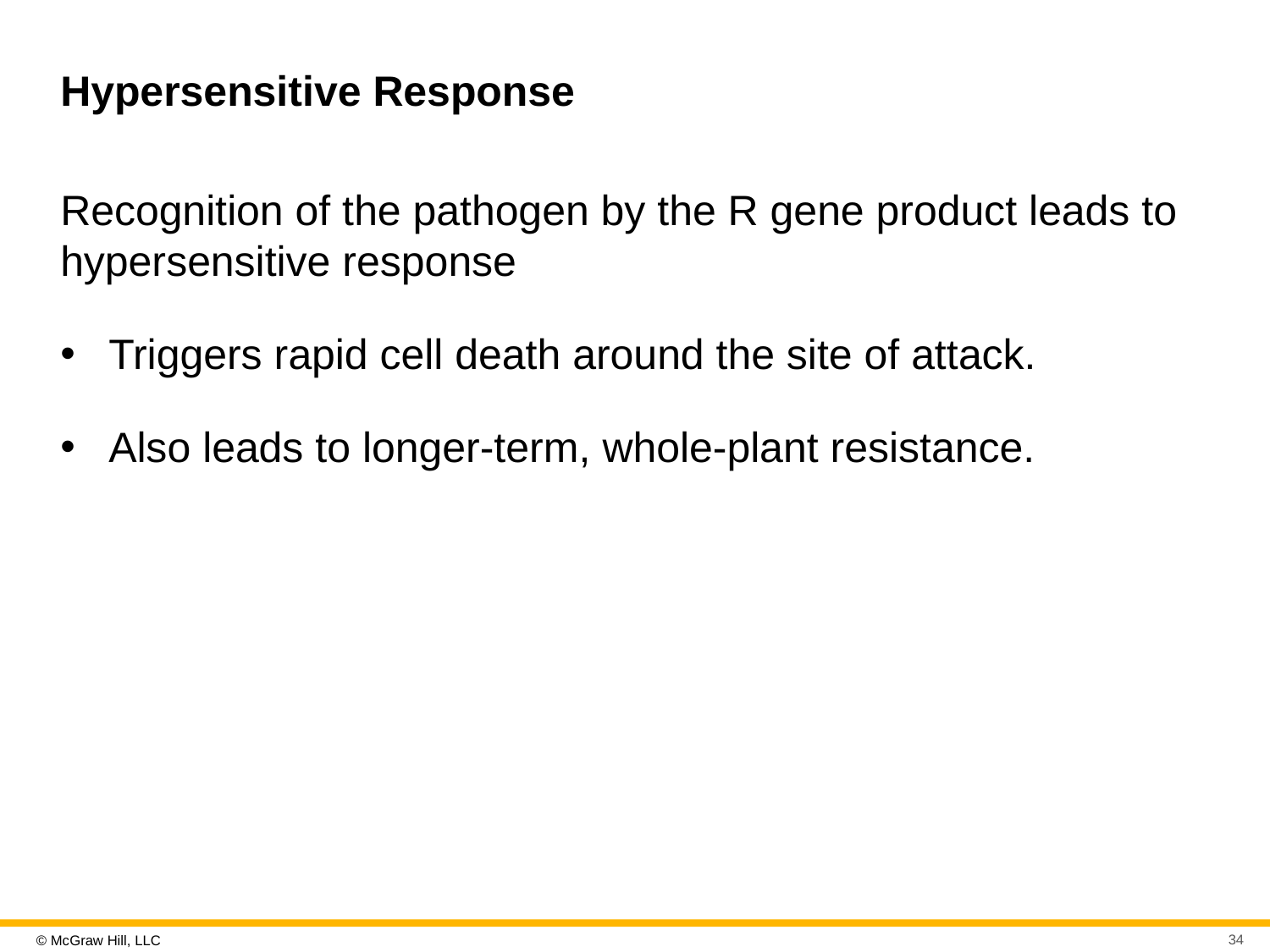

# Hypersensitive Response
Recognition of the pathogen by the R gene product leads to hypersensitive response
Triggers rapid cell death around the site of attack.
Also leads to longer-term, whole-plant resistance.
34